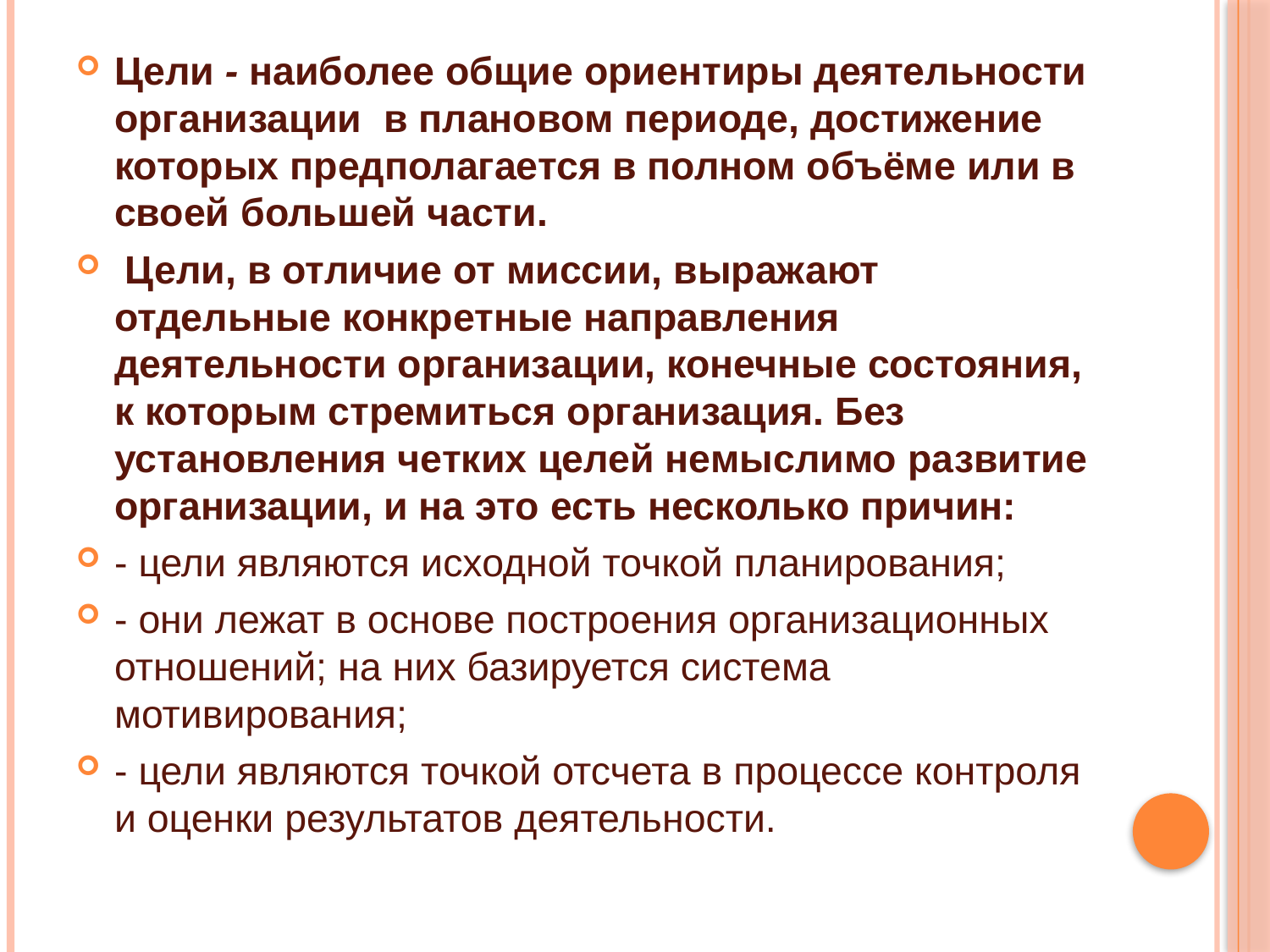

#
Цели - наиболее общие ориентиры деятельности организации  в плановом периоде, достижение которых предполагается в полном объёме или в своей большей части.
 Цели, в отличие от миссии, выражают отдельные конкретные направления деятельности организации, конечные состояния, к которым стремиться организация. Без установления четких целей немыслимо развитие организации, и на это есть несколько причин:
- цели являются исходной точкой планирования;
- они лежат в основе построения организационных отношений; на них базируется система мотивирования;
- цели являются точкой отсчета в процессе контроля и оценки результатов деятельности.